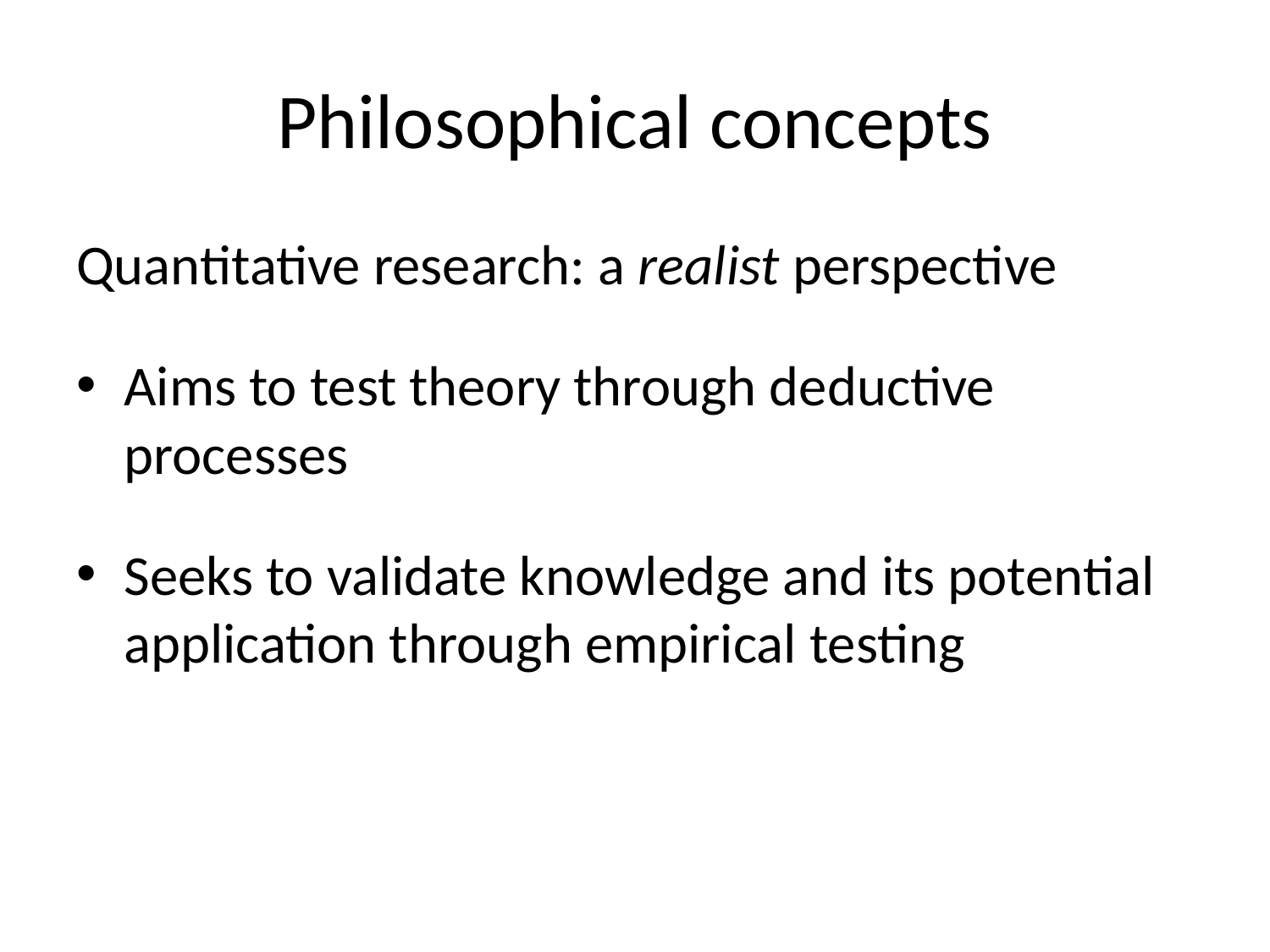

# Philosophical concepts
Quantitative research: a realist perspective
Aims to test theory through deductive processes
Seeks to validate knowledge and its potential application through empirical testing